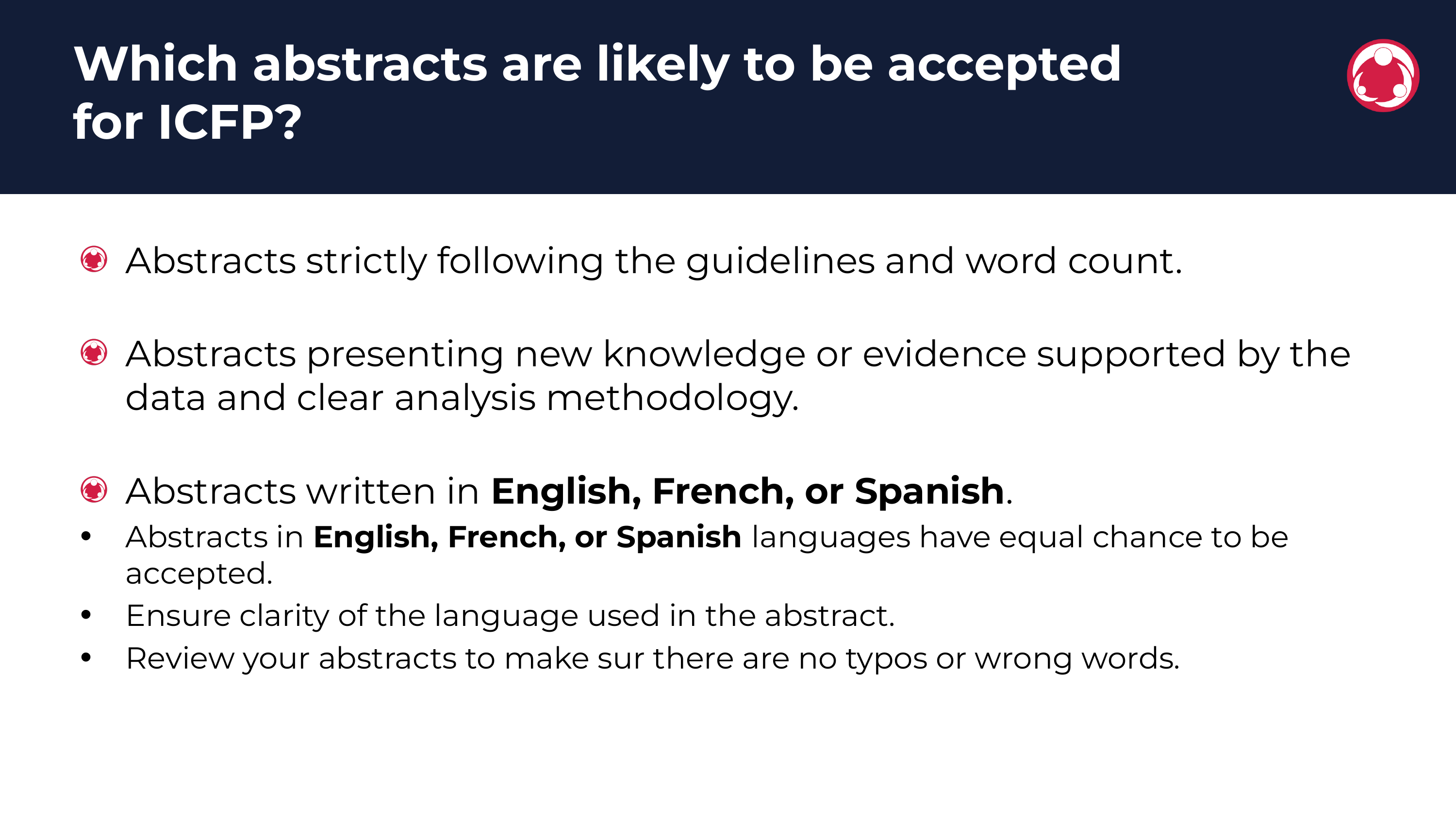

Which abstracts are likely to be accepted
for ICFP?

Abstracts strictly following the guidelines and word count.
Abstracts presenting new knowledge or evidence supported by the data and clear analysis methodology.
Abstracts written in English, French, or Spanish.
Abstracts in English, French, or Spanish languages have equal chance to be accepted.
Ensure clarity of the language used in the abstract.
Review your abstracts to make sur there are no typos or wrong words.